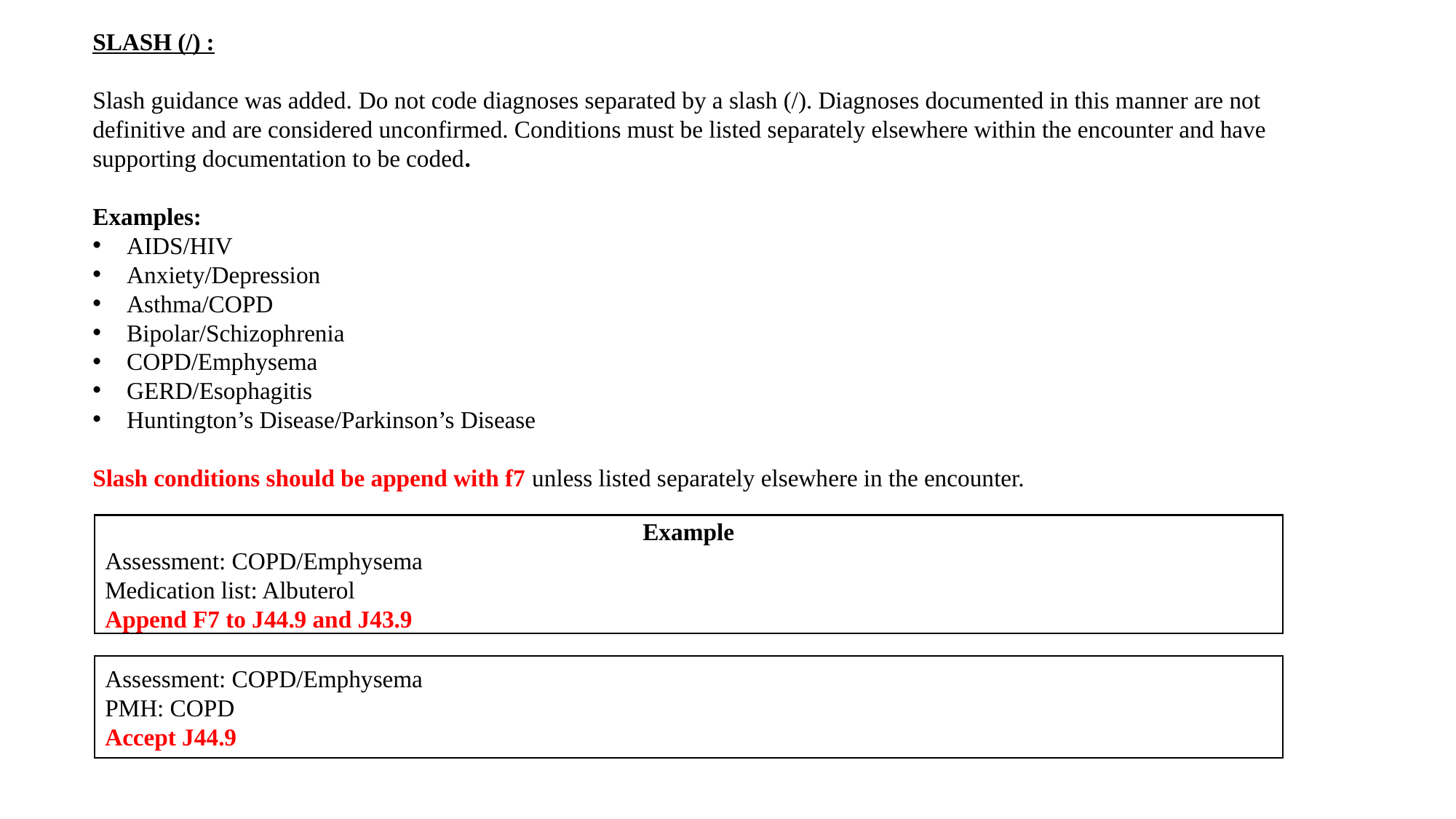

SLASH (/) :

Slash guidance was added. Do not code diagnoses separated by a slash (/). Diagnoses documented in this manner are not definitive and are considered unconfirmed. Conditions must be listed separately elsewhere within the encounter and have supporting documentation to be coded.

Examples:
AIDS/HIV
Anxiety/Depression
Asthma/COPD
Bipolar/Schizophrenia
COPD/Emphysema
GERD/Esophagitis
Huntington’s Disease/Parkinson’s Disease

Slash conditions should be append with f7 unless listed separately elsewhere in the encounter.

|  |
| --- |

Example
Assessment: COPD/Emphysema
Medication list: Albuterol
Append F7 to J44.9 and J43.9

Assessment: COPD/Emphysema
PMH: COPD
Accept J44.9